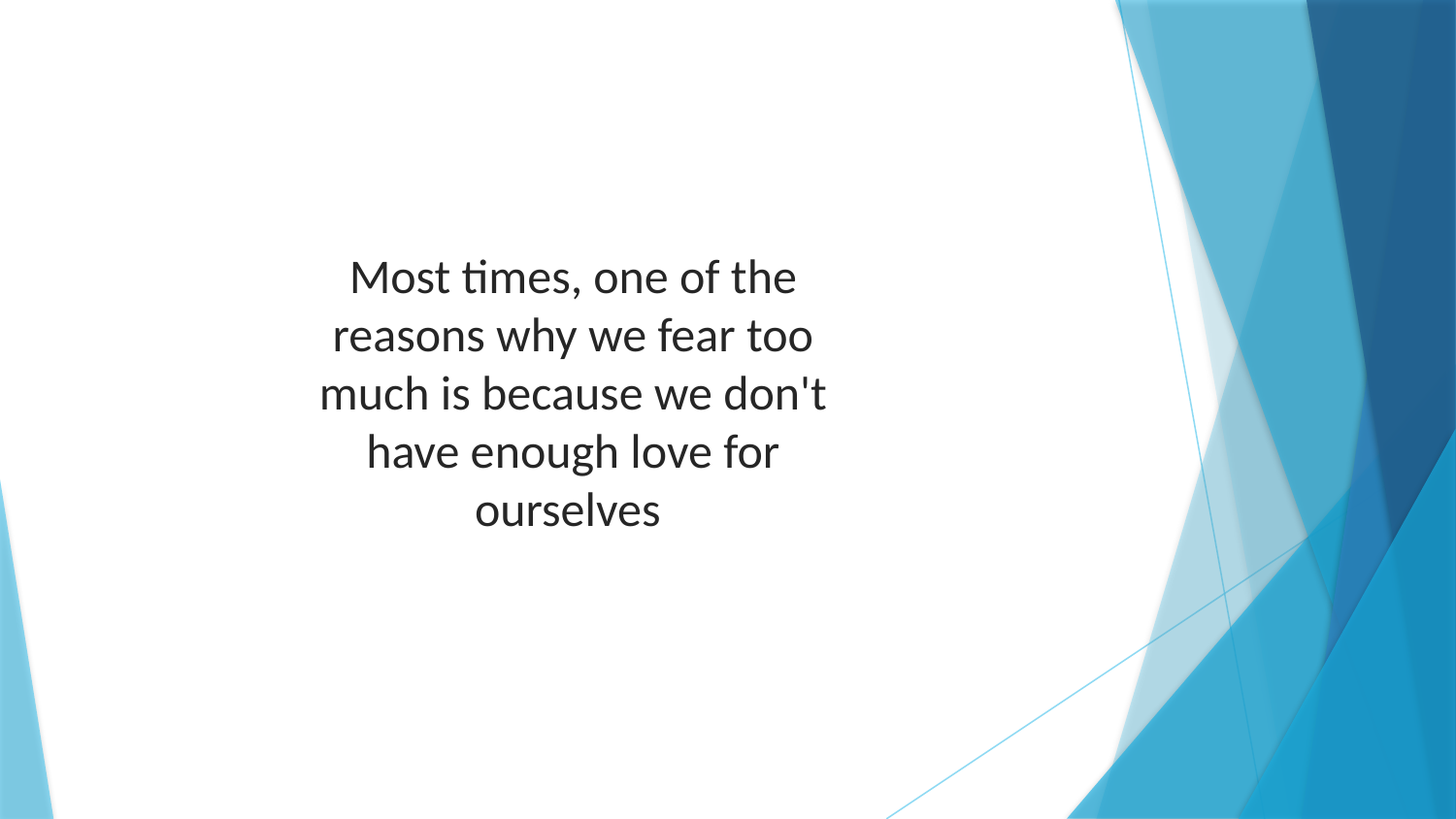

Most times, one of the reasons why we fear too much is because we don't have enough love for ourselves